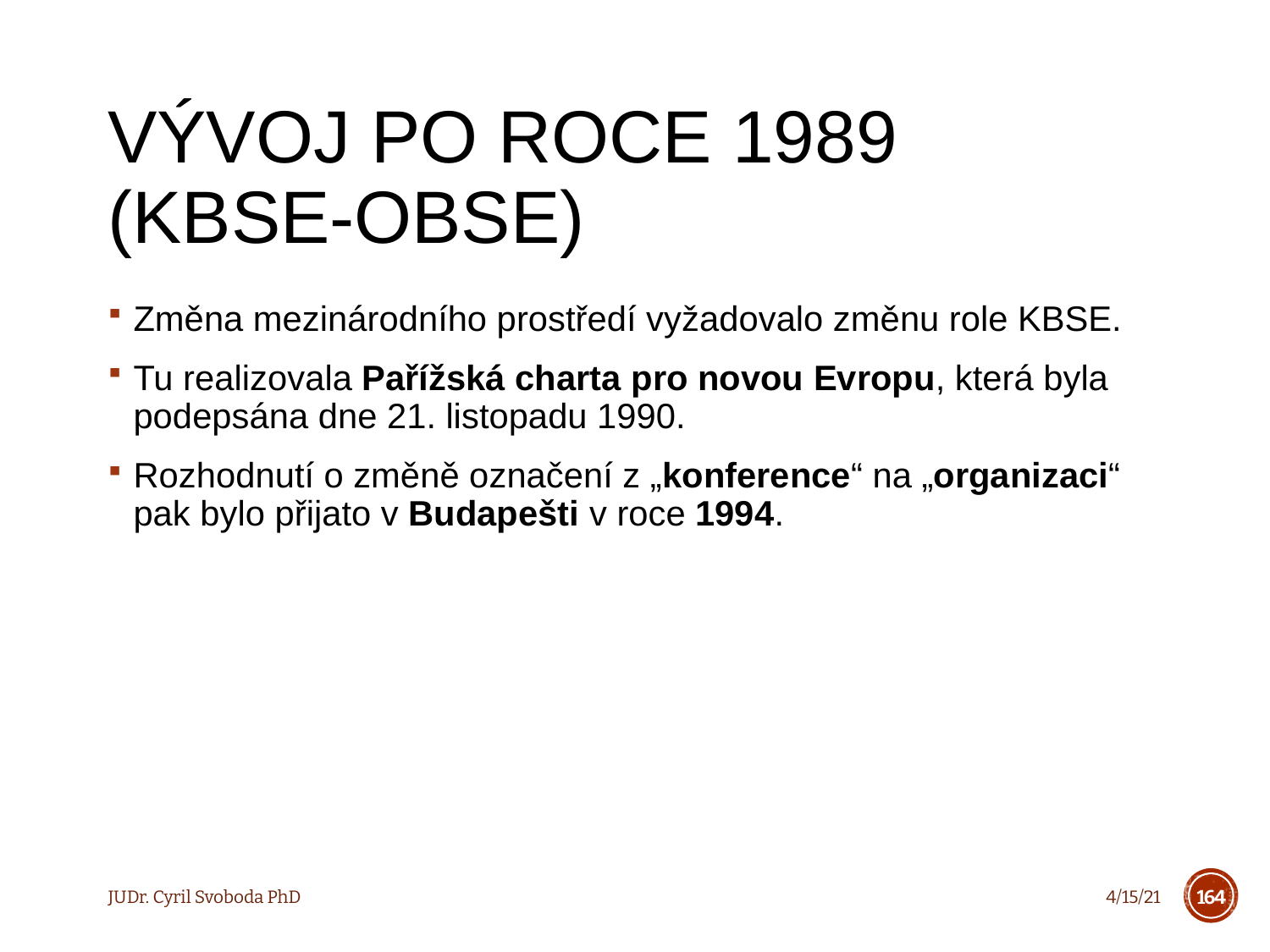

# Vývoj po roce 1989 (KBSE-OBSE)
Změna mezinárodního prostředí vyžadovalo změnu role KBSE.
Tu realizovala Pařížská charta pro novou Evropu, která byla podepsána dne 21. listopadu 1990.
Rozhodnutí o změně označení z „konference“ na „organizaci“ pak bylo přijato v Budapešti v roce 1994.
JUDr. Cyril Svoboda PhD
4/15/21
164